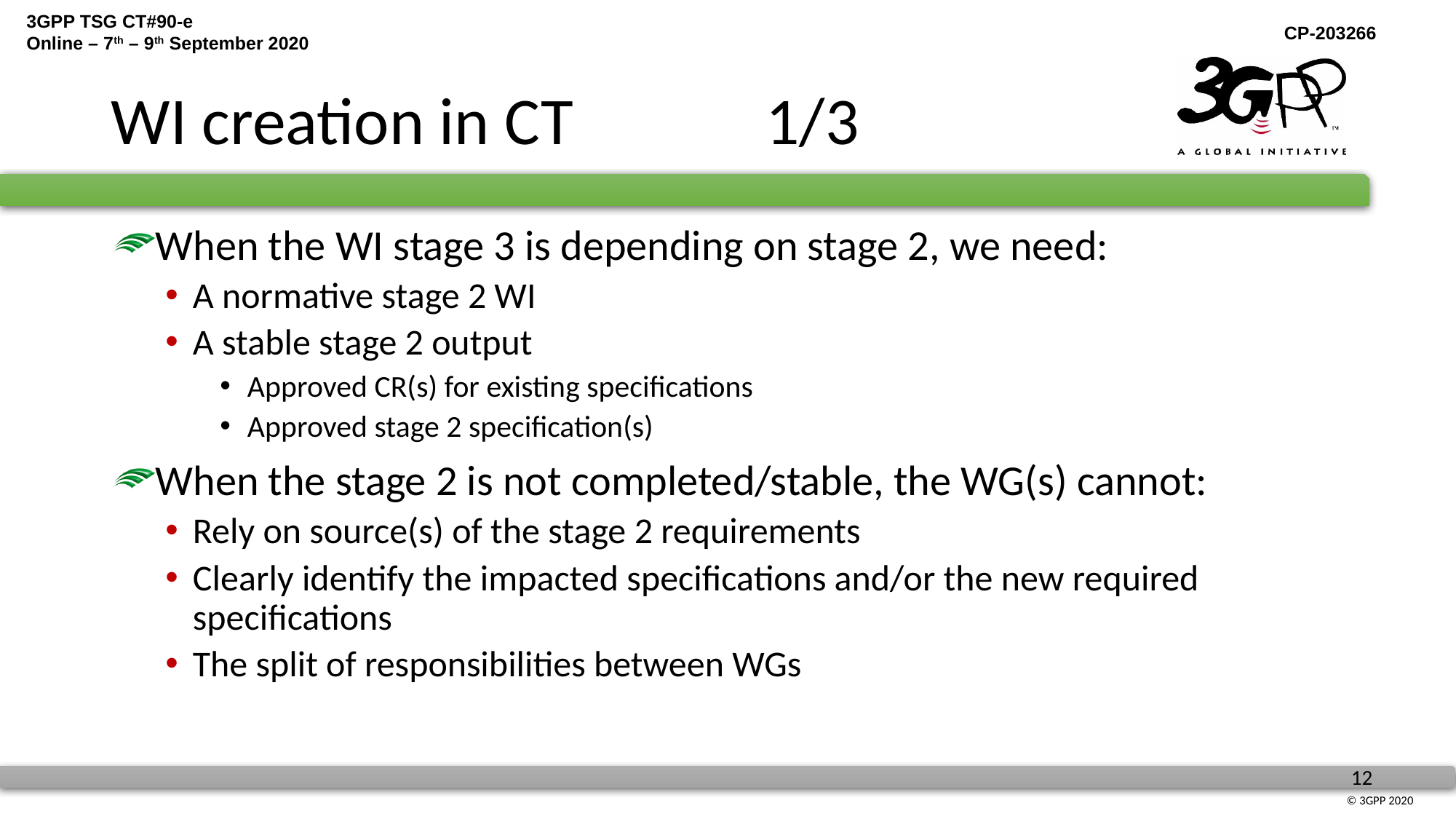

# WI creation in CT		1/3
When the WI stage 3 is depending on stage 2, we need:
A normative stage 2 WI
A stable stage 2 output
Approved CR(s) for existing specifications
Approved stage 2 specification(s)
When the stage 2 is not completed/stable, the WG(s) cannot:
Rely on source(s) of the stage 2 requirements
Clearly identify the impacted specifications and/or the new required specifications
The split of responsibilities between WGs